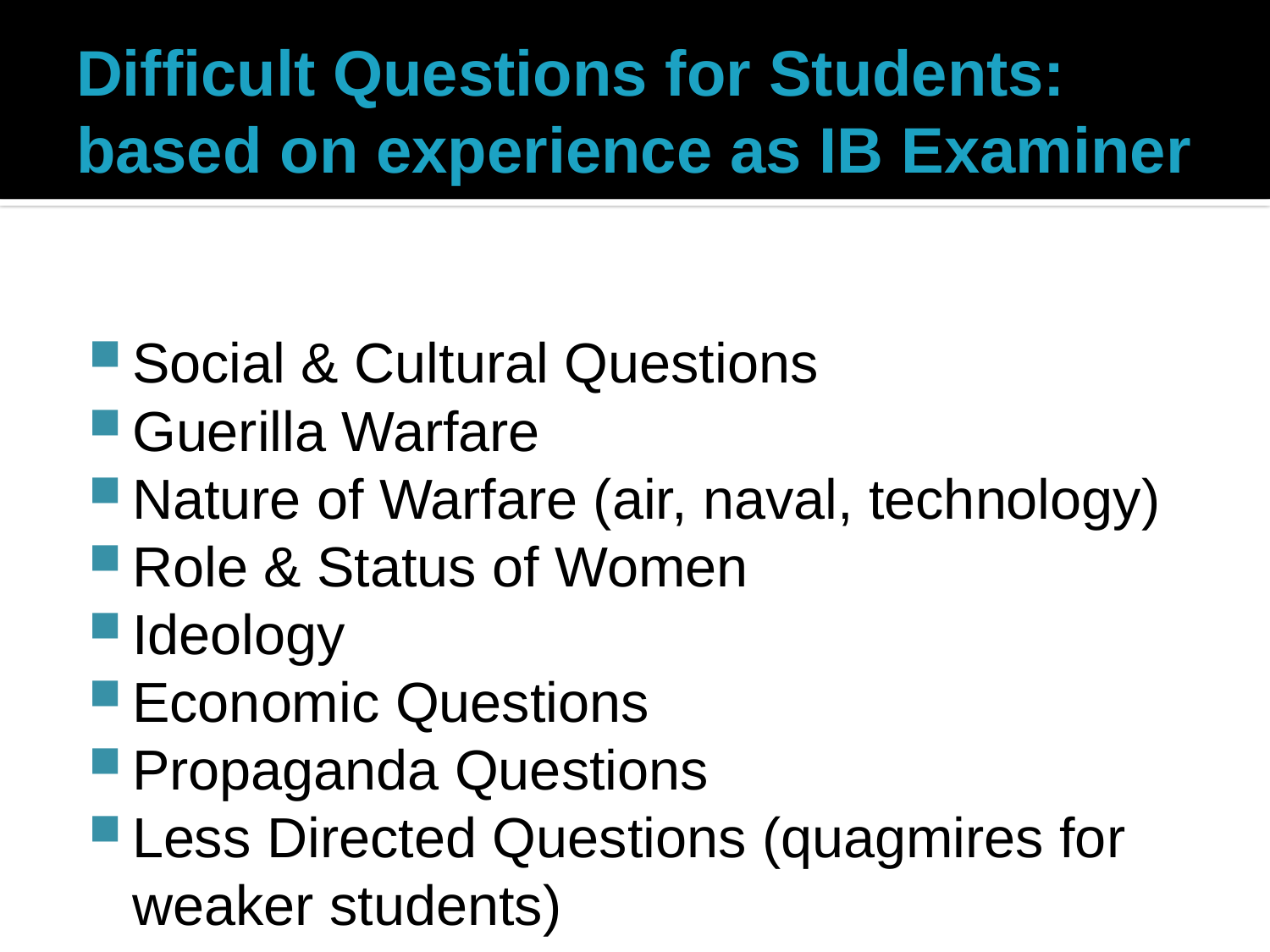

# Difficult Questions for Students: based on experience as IB Examiner

Social & Cultural Questions
Guerilla Warfare
Nature of Warfare (air, naval, technology)
Role & Status of Women
Ideology
Economic Questions
Propaganda Questions
Less Directed Questions (quagmires for weaker students)